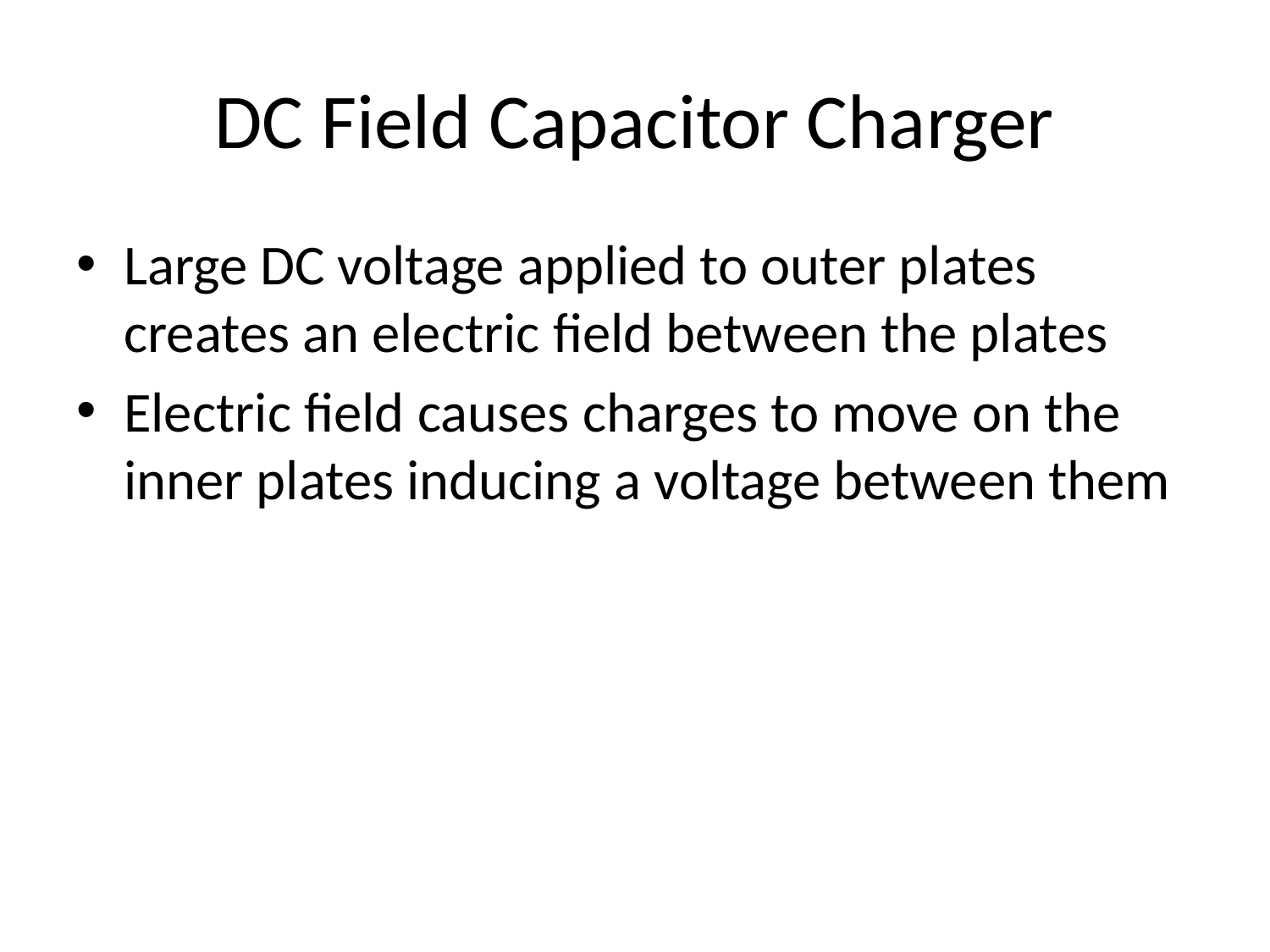

# DC Field Capacitor Charger
Large DC voltage applied to outer plates creates an electric field between the plates
Electric field causes charges to move on the inner plates inducing a voltage between them